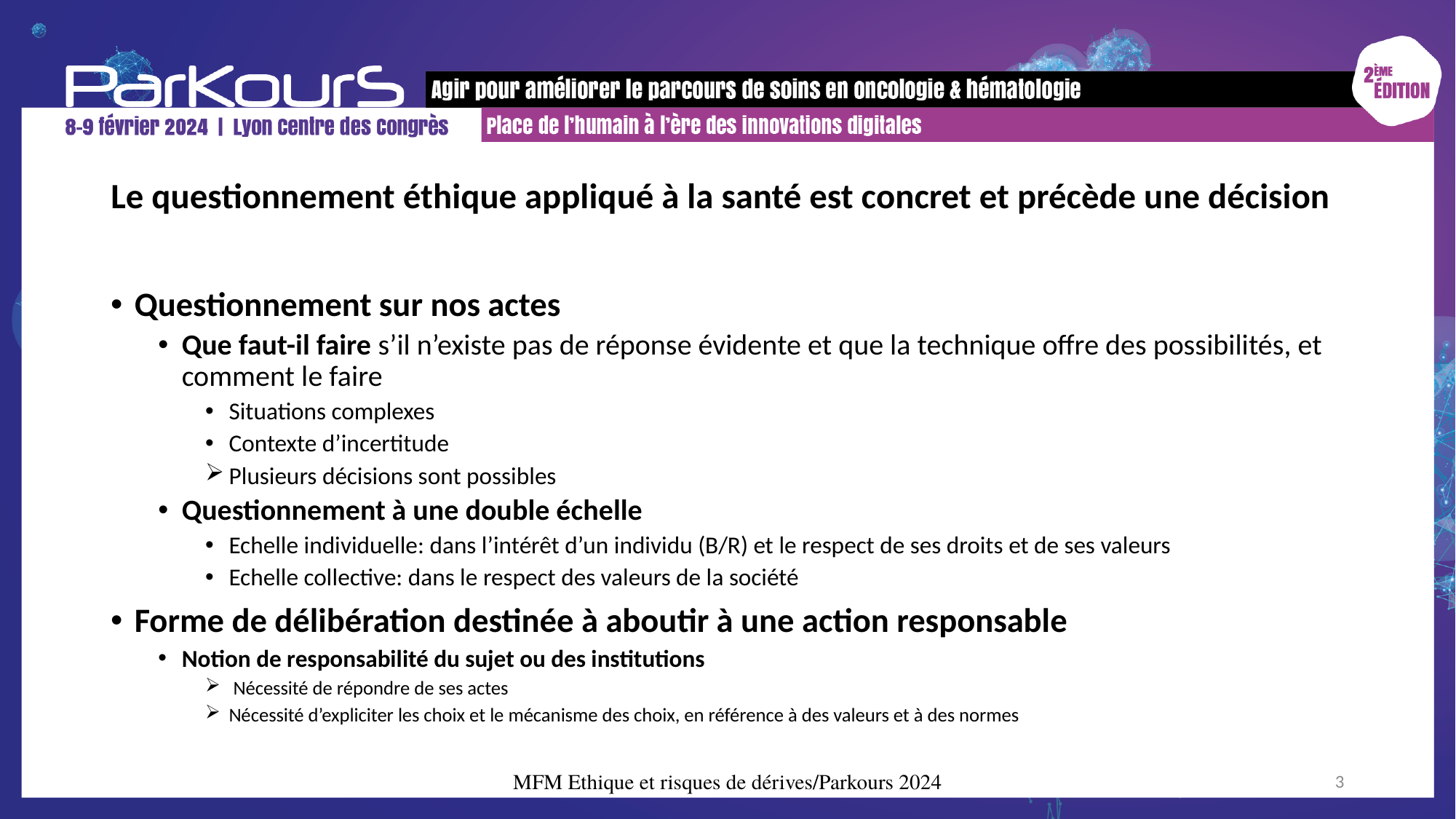

# Le questionnement éthique appliqué à la santé est concret et précède une décision

Questionnement sur nos actes
Que faut-il faire s’il n’existe pas de réponse évidente et que la technique offre des possibilités, et comment le faire
Situations complexes
Contexte d’incertitude
Plusieurs décisions sont possibles
Questionnement à une double échelle
Echelle individuelle: dans l’intérêt d’un individu (B/R) et le respect de ses droits et de ses valeurs
Echelle collective: dans le respect des valeurs de la société
Forme de délibération destinée à aboutir à une action responsable
Notion de responsabilité du sujet ou des institutions
 Nécessité de répondre de ses actes
Nécessité d’expliciter les choix et le mécanisme des choix, en référence à des valeurs et à des normes

MFM Ethique et risques de dérives/Parkours 2024
3